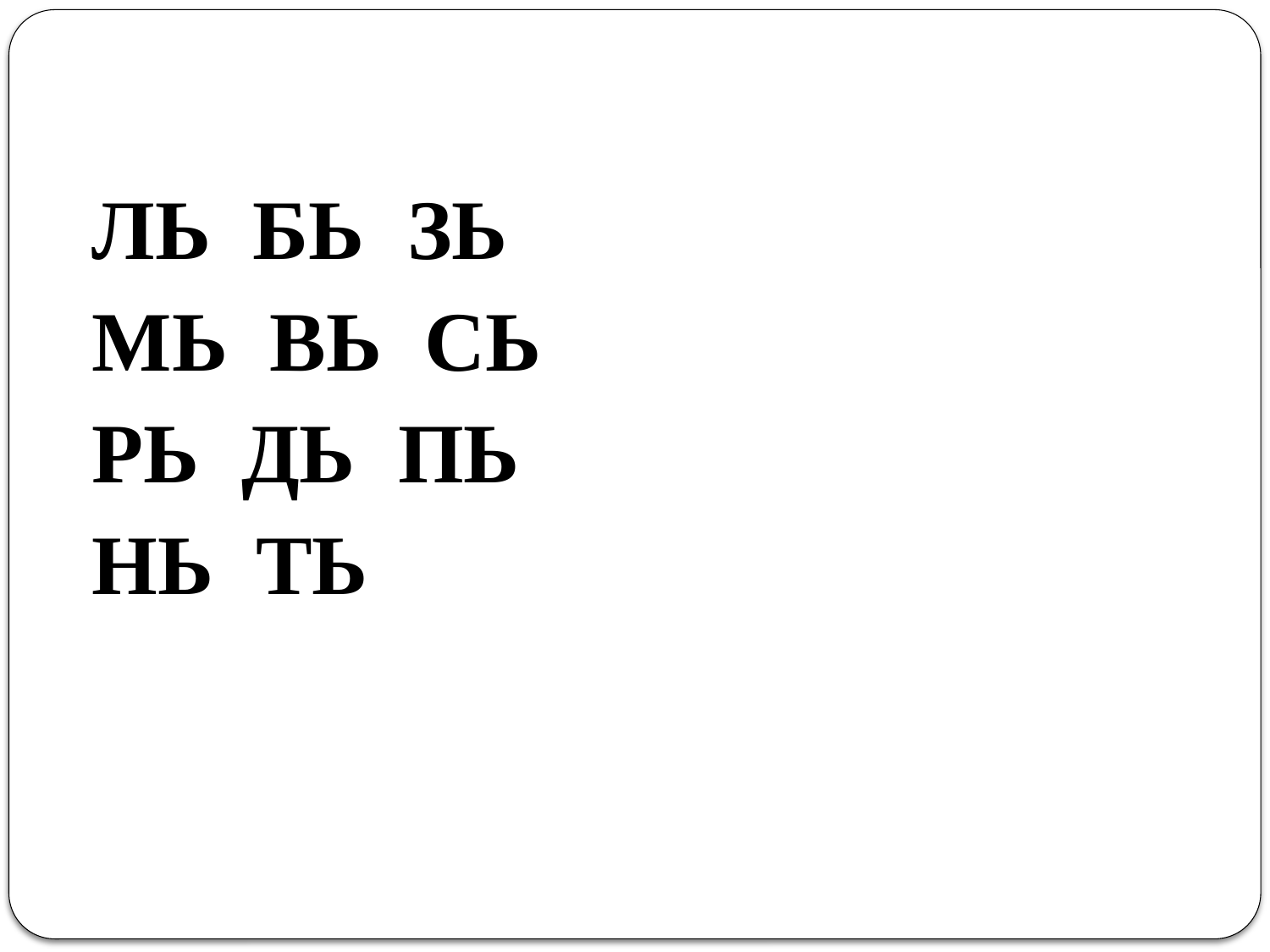

ЛЬ  БЬ  ЗЬ
МЬ  ВЬ  СЬ
РЬ  ДЬ  ПЬ
НЬ  ТЬ